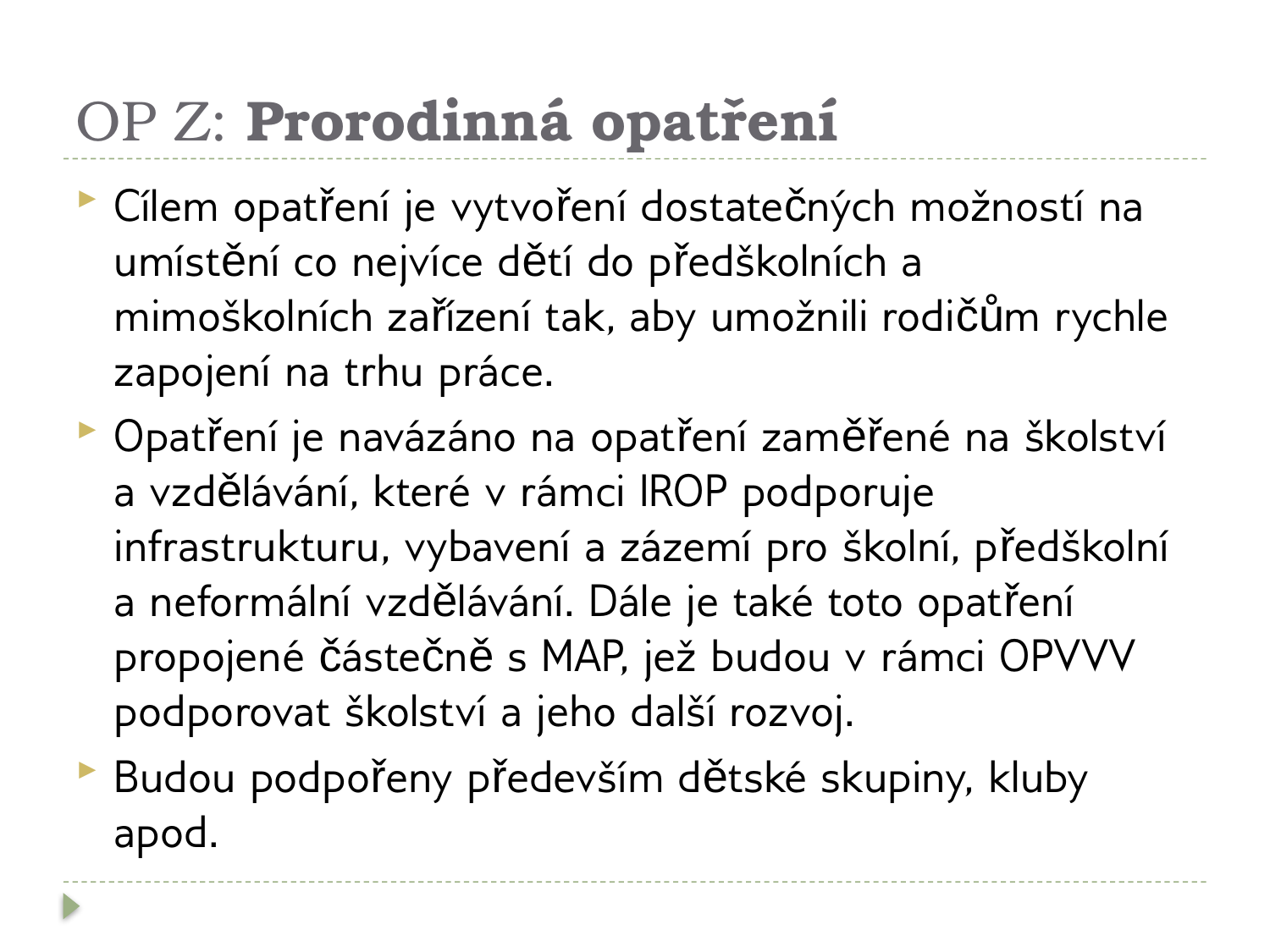

# OP Z: Prorodinná opatření
Cílem opatření je vytvoření dostatečných možností na umístění co nejvíce dětí do předškolních a mimoškolních zařízení tak, aby umožnili rodičům rychle zapojení na trhu práce.
Opatření je navázáno na opatření zaměřené na školství a vzdělávání, které v rámci IROP podporuje infrastrukturu, vybavení a zázemí pro školní, předškolní a neformální vzdělávání. Dále je také toto opatření propojené částečně s MAP, jež budou v rámci OPVVV podporovat školství a jeho další rozvoj.
Budou podpořeny především dětské skupiny, kluby apod.